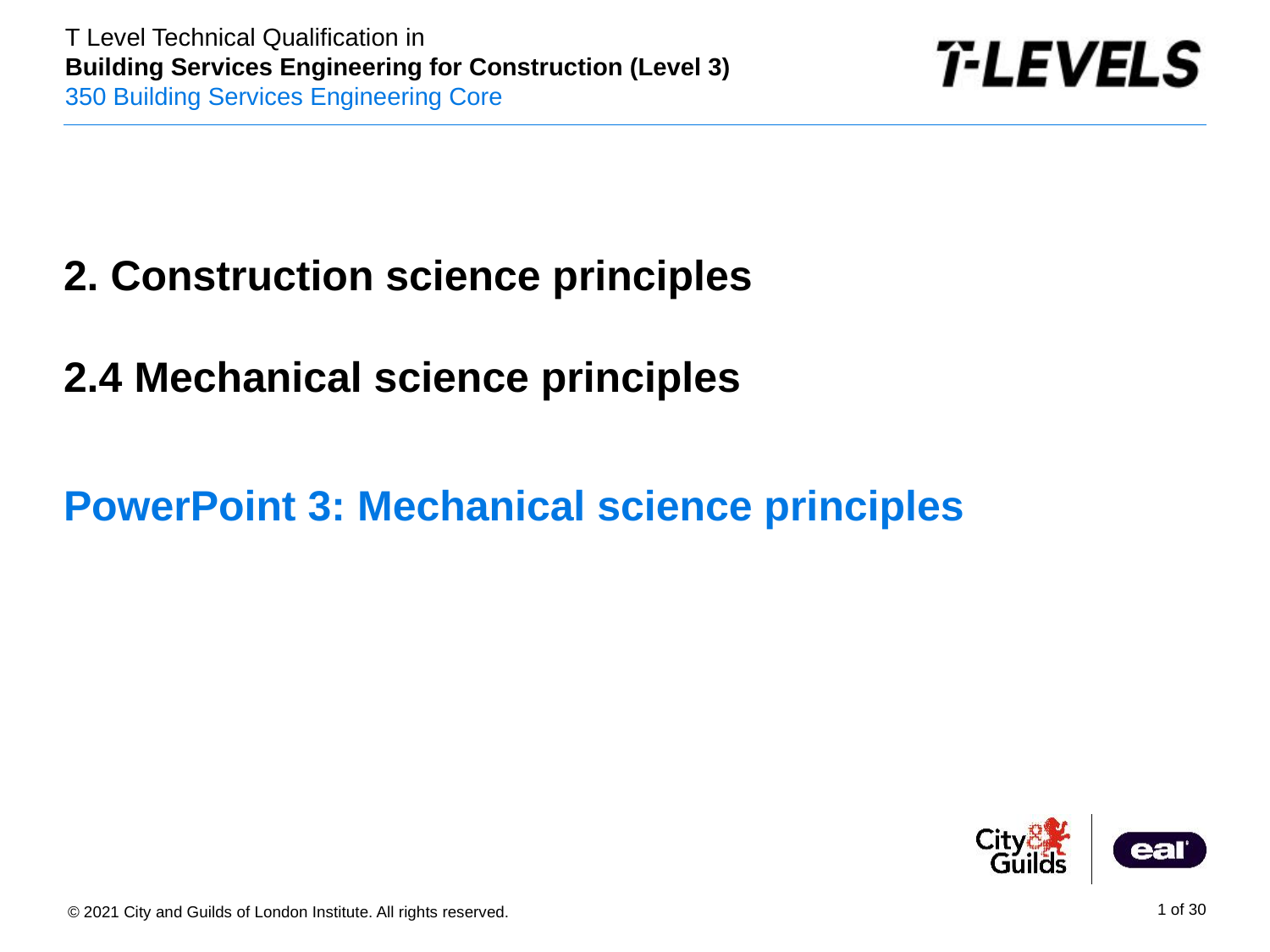

PowerPoint presentation
2. Construction science principles

2.4 Mechanical science principles

# PowerPoint 3: Mechanical science principles